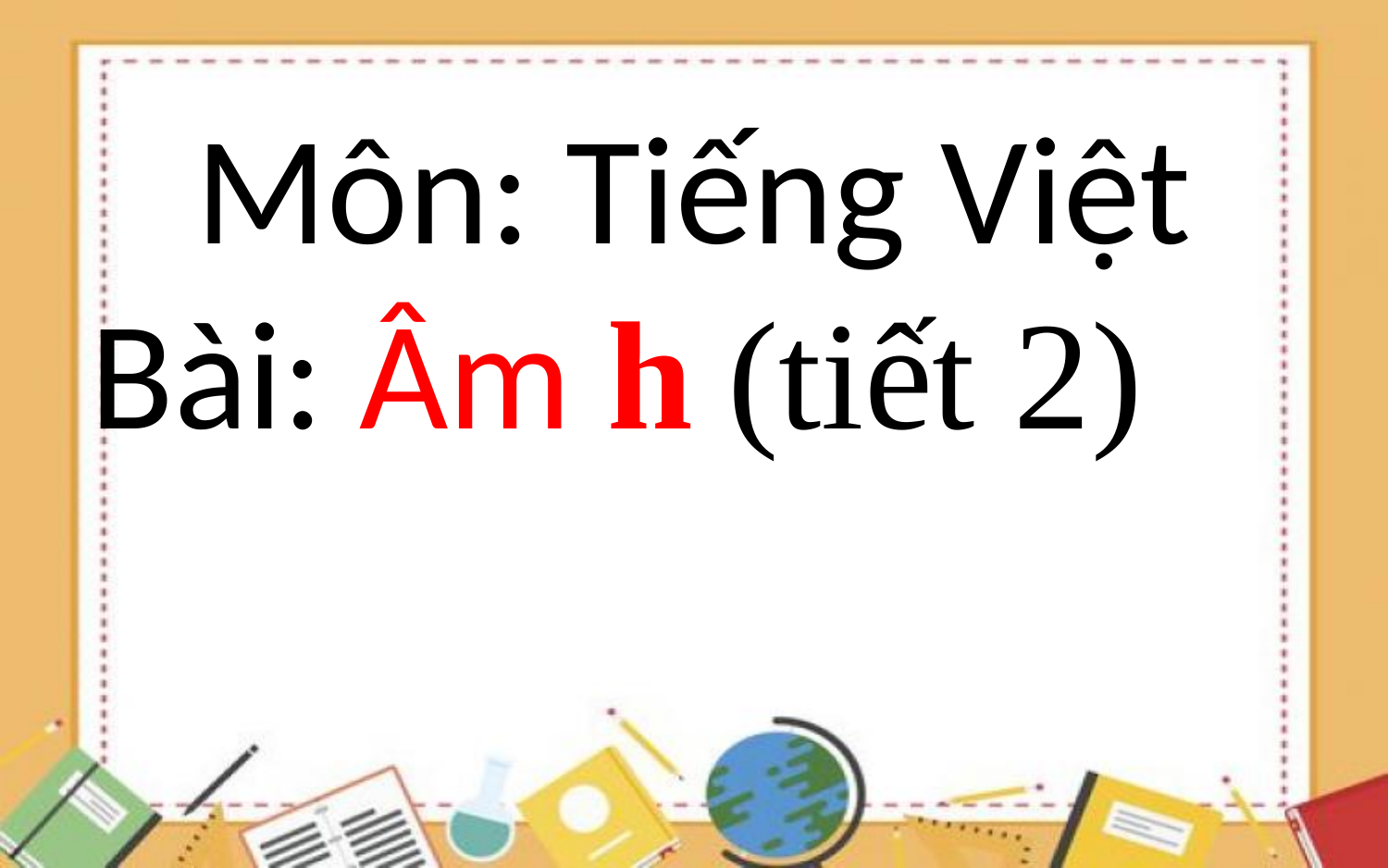

# Môn: Tiếng Việt Bài: Âm h (tiết 2)